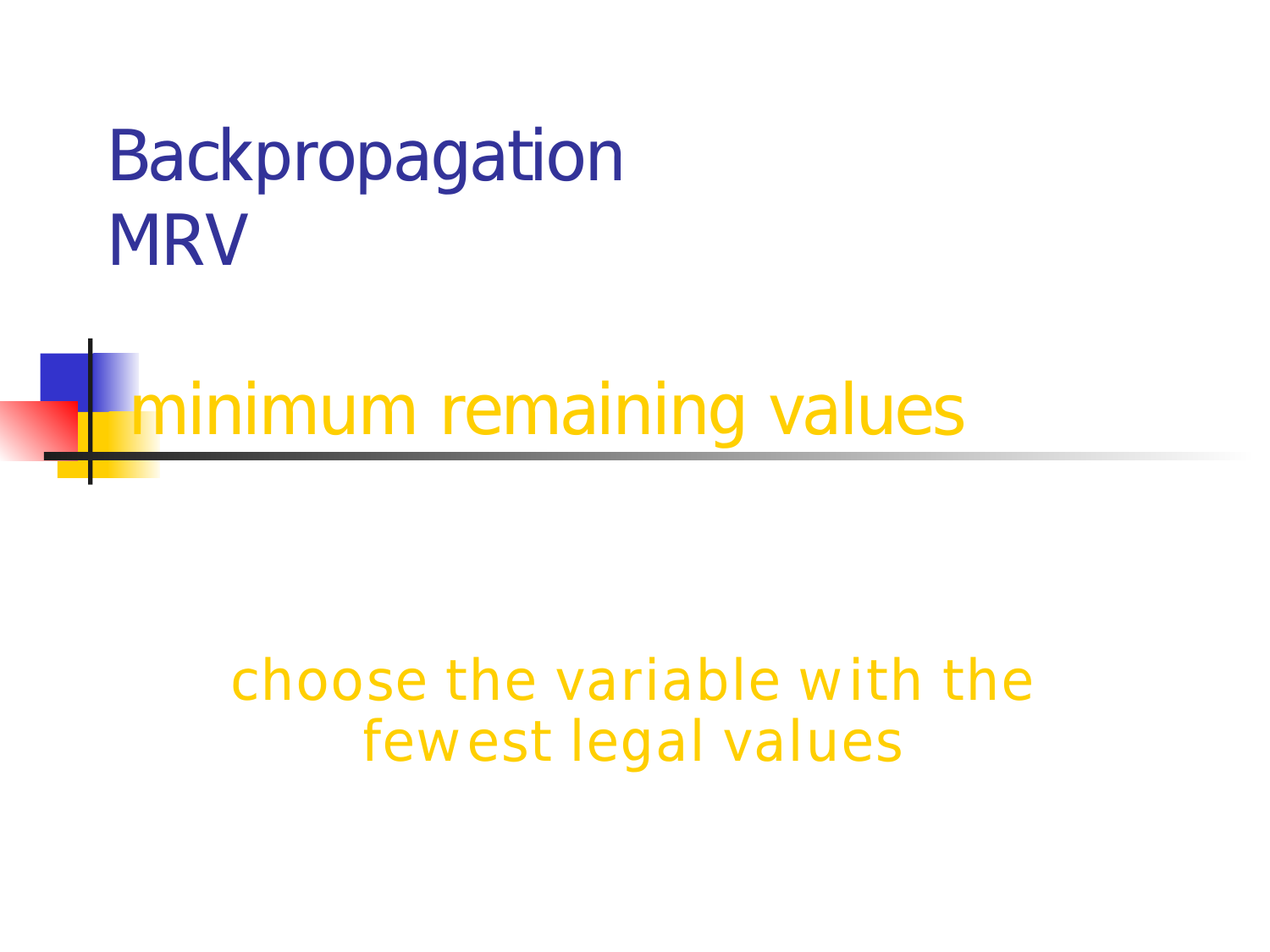

# Backpropagation MRV minimum remaining values
choose the variable with the fewest legal values